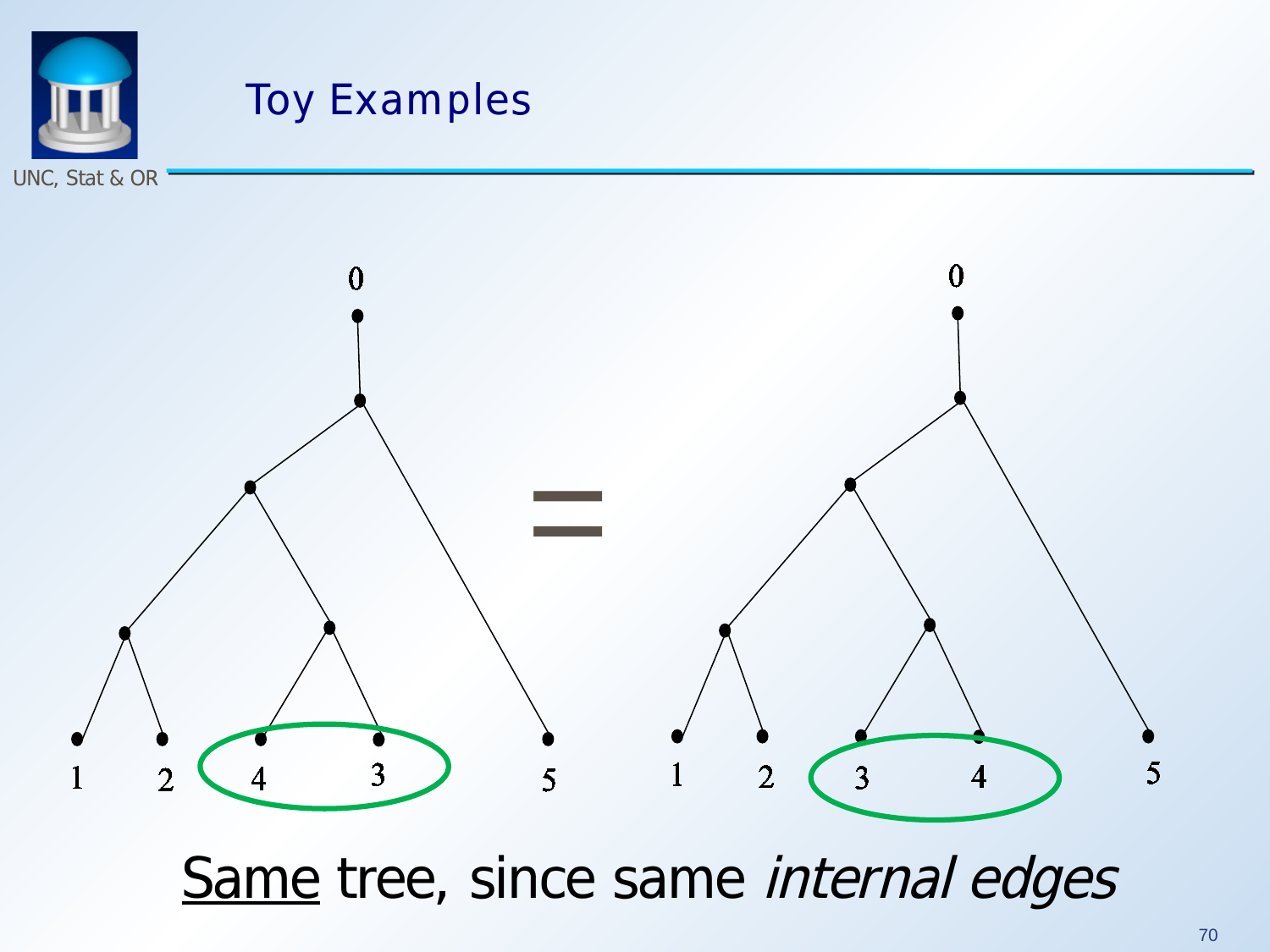

# Toy Examples

=

Same tree, since same internal edges